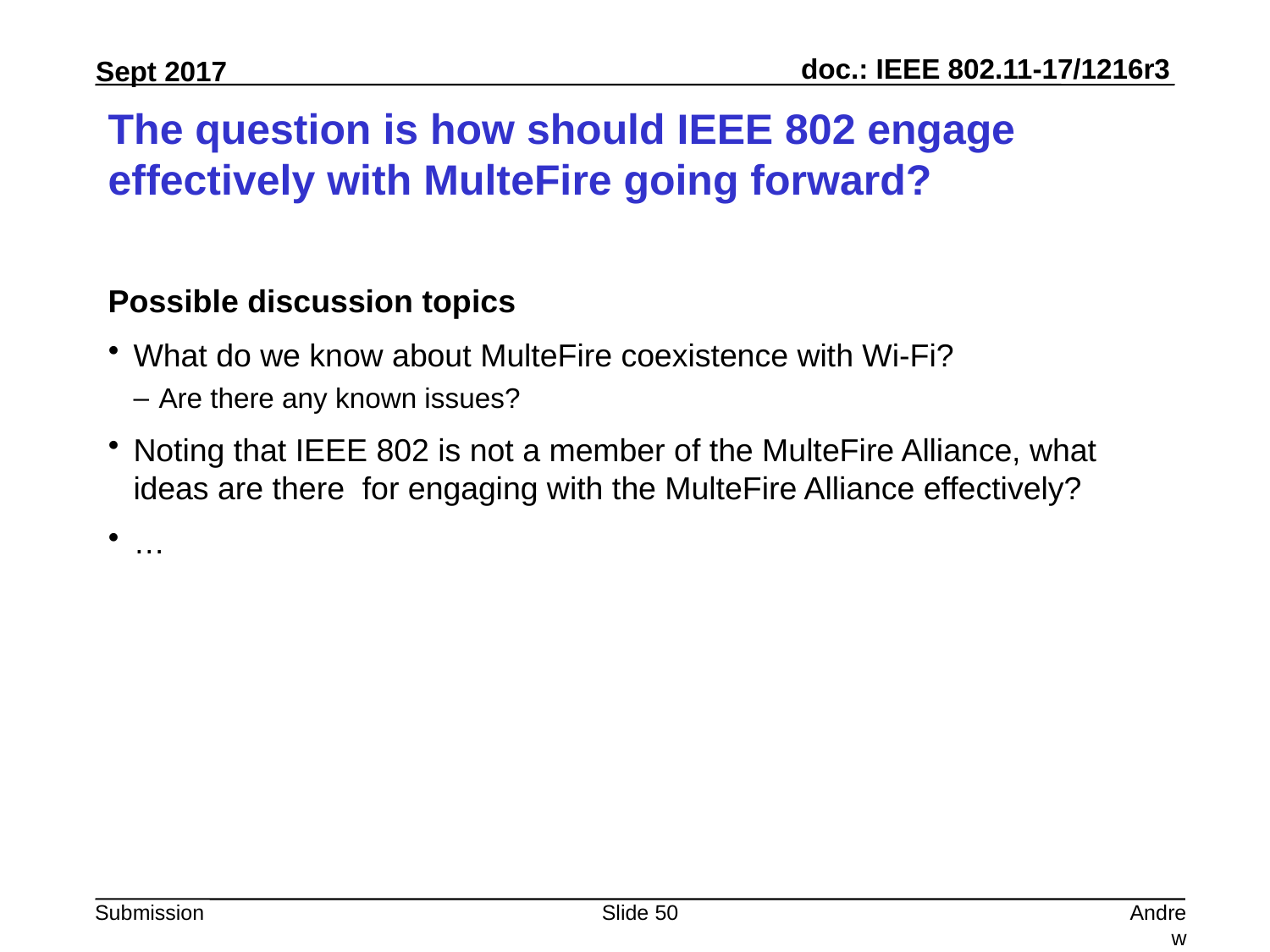

# The question is how should IEEE 802 engage effectively with MulteFire going forward?
Possible discussion topics
What do we know about MulteFire coexistence with Wi-Fi?
Are there any known issues?
Noting that IEEE 802 is not a member of the MulteFire Alliance, what ideas are there  for engaging with the MulteFire Alliance effectively?
…

Slide 50
Andrew Myles, Cisco